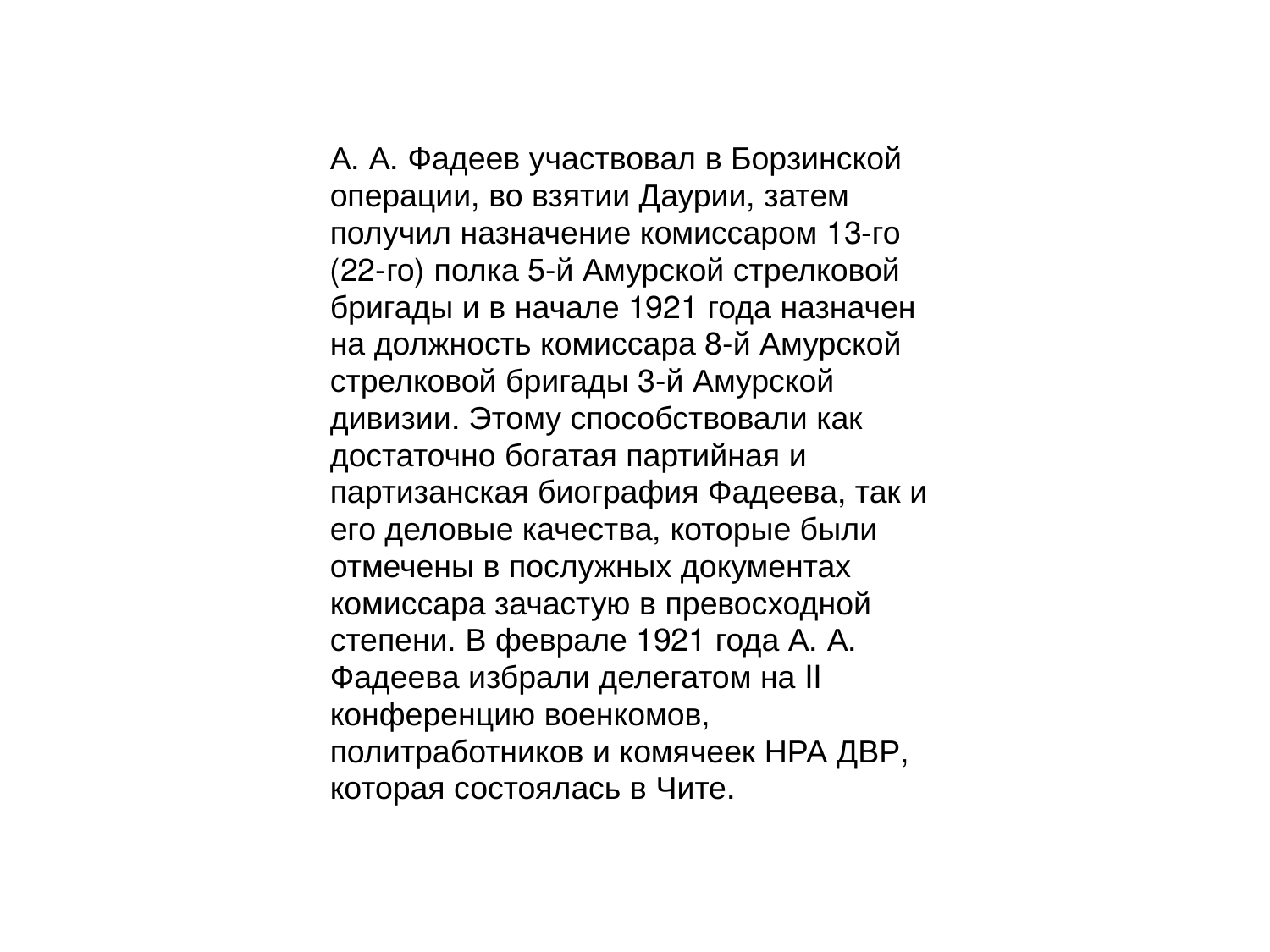

А. А. Фадеев участвовал в Борзинской операции, во взятии Даурии, затем получил назначение комиссаром 13-го (22-го) полка 5-й Амурской стрелковой бригады и в начале 1921 года назначен на должность комиссара 8-й Амурской стрелковой бригады 3-й Амурской дивизии. Этому способствовали как достаточно богатая партийная и партизанская биография Фадеева, так и его деловые качества, которые были отмечены в послужных документах комиссара зачастую в превосходной степени. В феврале 1921 года А. А. Фадеева избрали делегатом на II конференцию военкомов, политработников и комячеек НРА ДВР, которая состоялась в Чите.